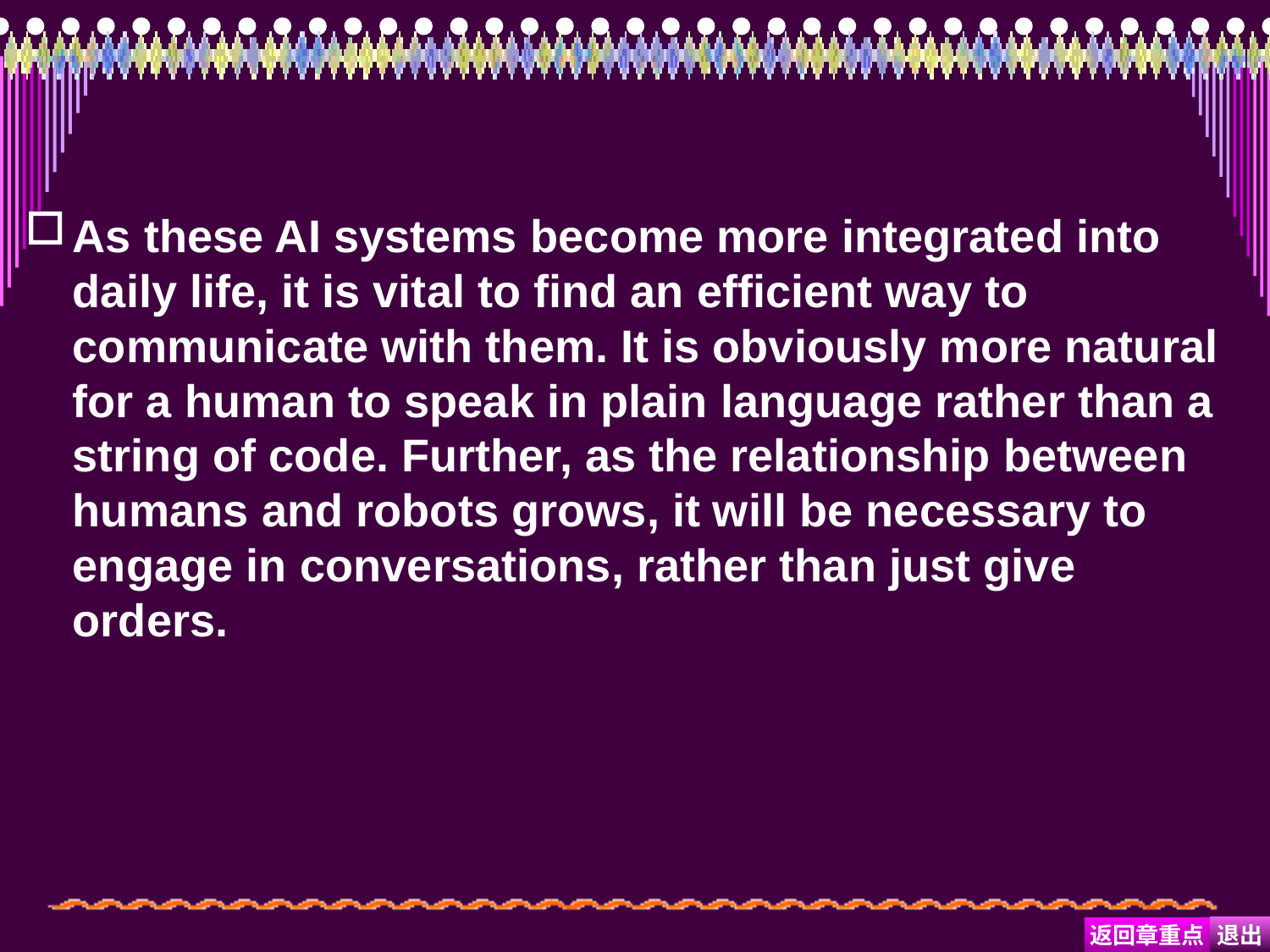

#
As these AI systems become more integrated into daily life, it is vital to find an efficient way to communicate with them. It is obviously more natural for a human to speak in plain language rather than a string of code. Further, as the relationship between humans and robots grows, it will be necessary to engage in conversations, rather than just give orders.